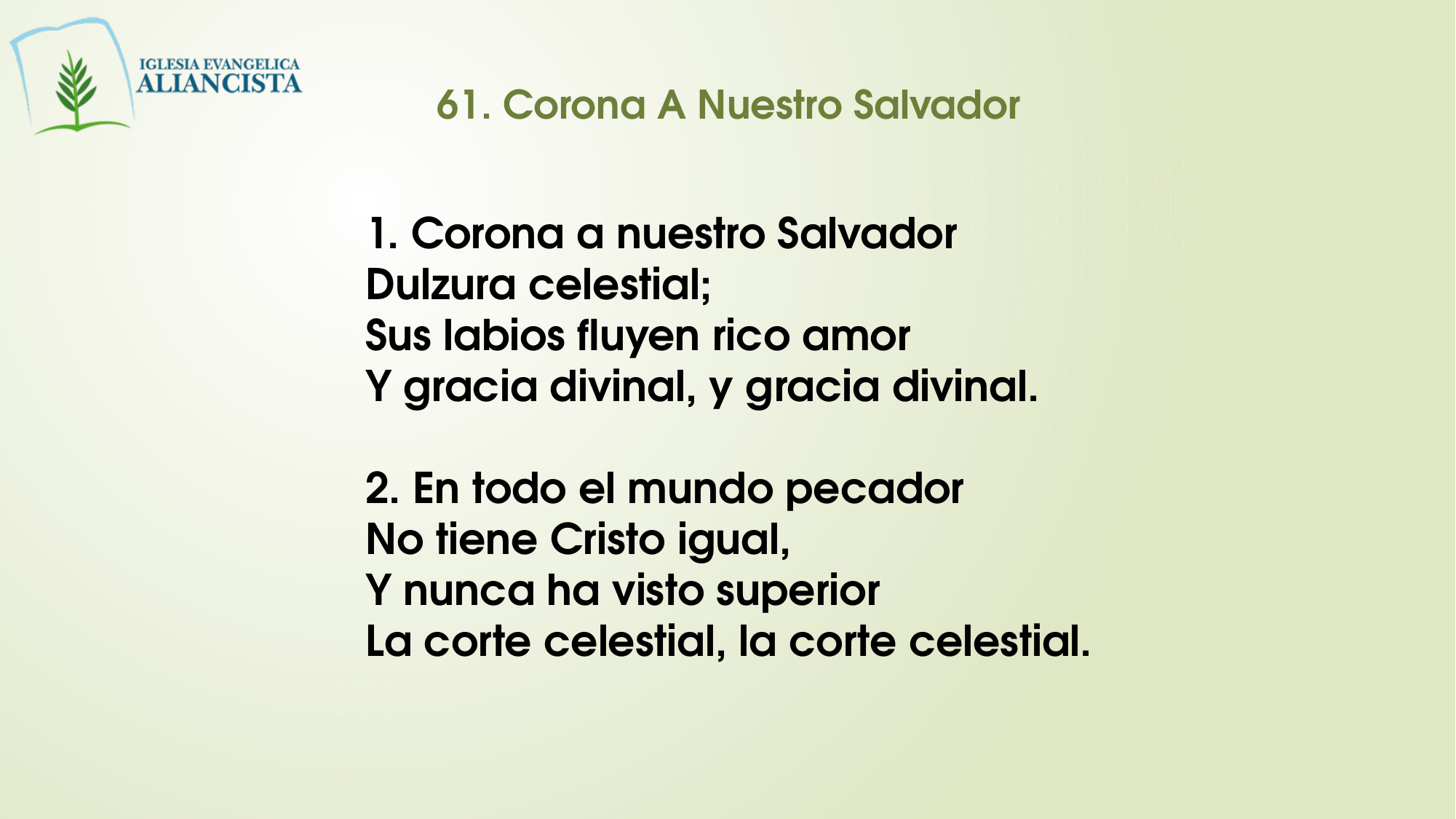

61. Corona A Nuestro Salvador
1. Corona a nuestro Salvador
Dulzura celestial;
Sus labios fluyen rico amor
Y gracia divinal, y gracia divinal.

2. En todo el mundo pecador
No tiene Cristo igual,
Y nunca ha visto superior
La corte celestial, la corte celestial.